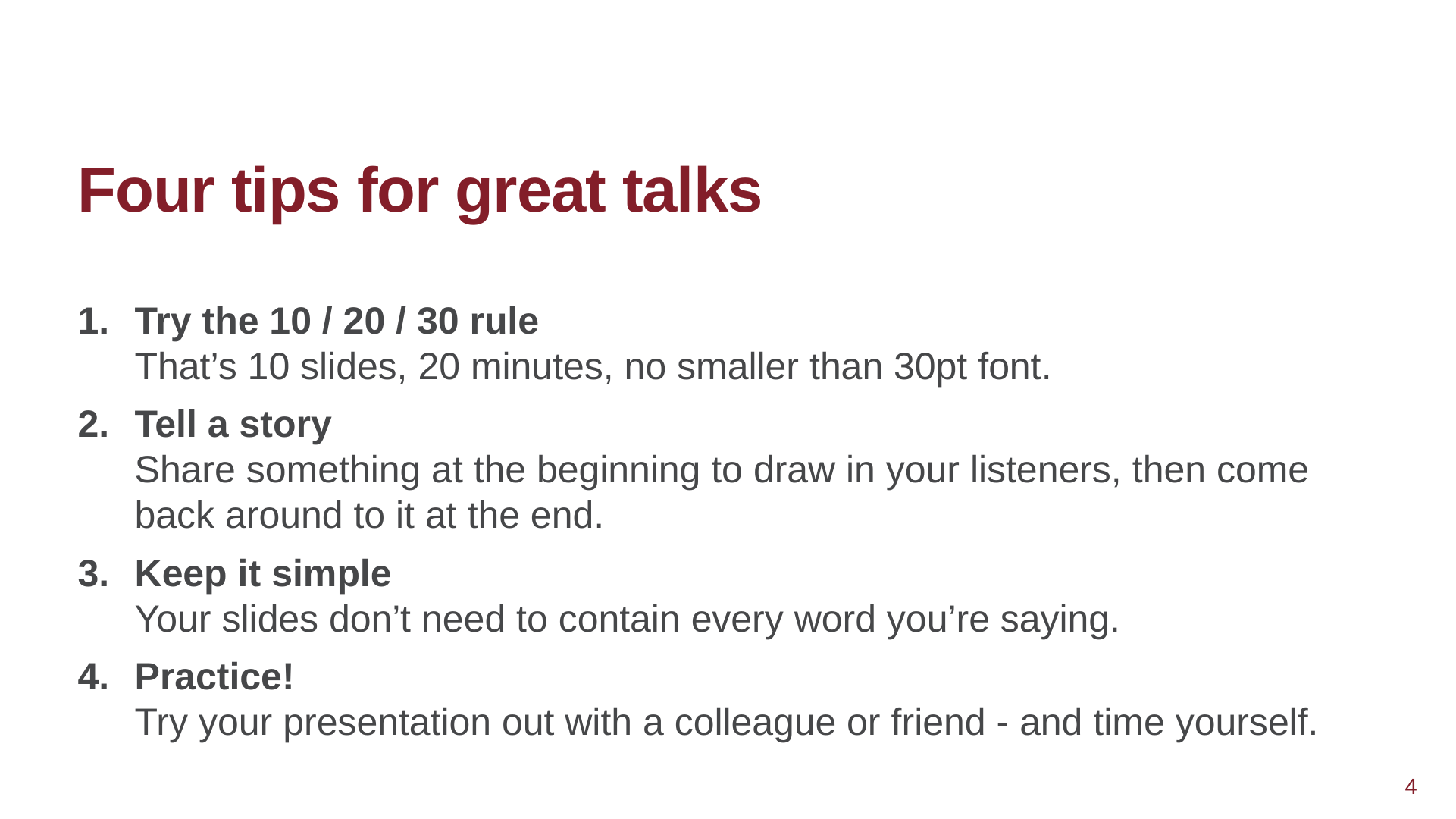

# Four tips for great talks
Try the 10 / 20 / 30 rule
That’s 10 slides, 20 minutes, no smaller than 30pt font.
Tell a story
Share something at the beginning to draw in your listeners, then come back around to it at the end.
Keep it simple
Your slides don’t need to contain every word you’re saying.
Practice!
Try your presentation out with a colleague or friend - and time yourself.
4